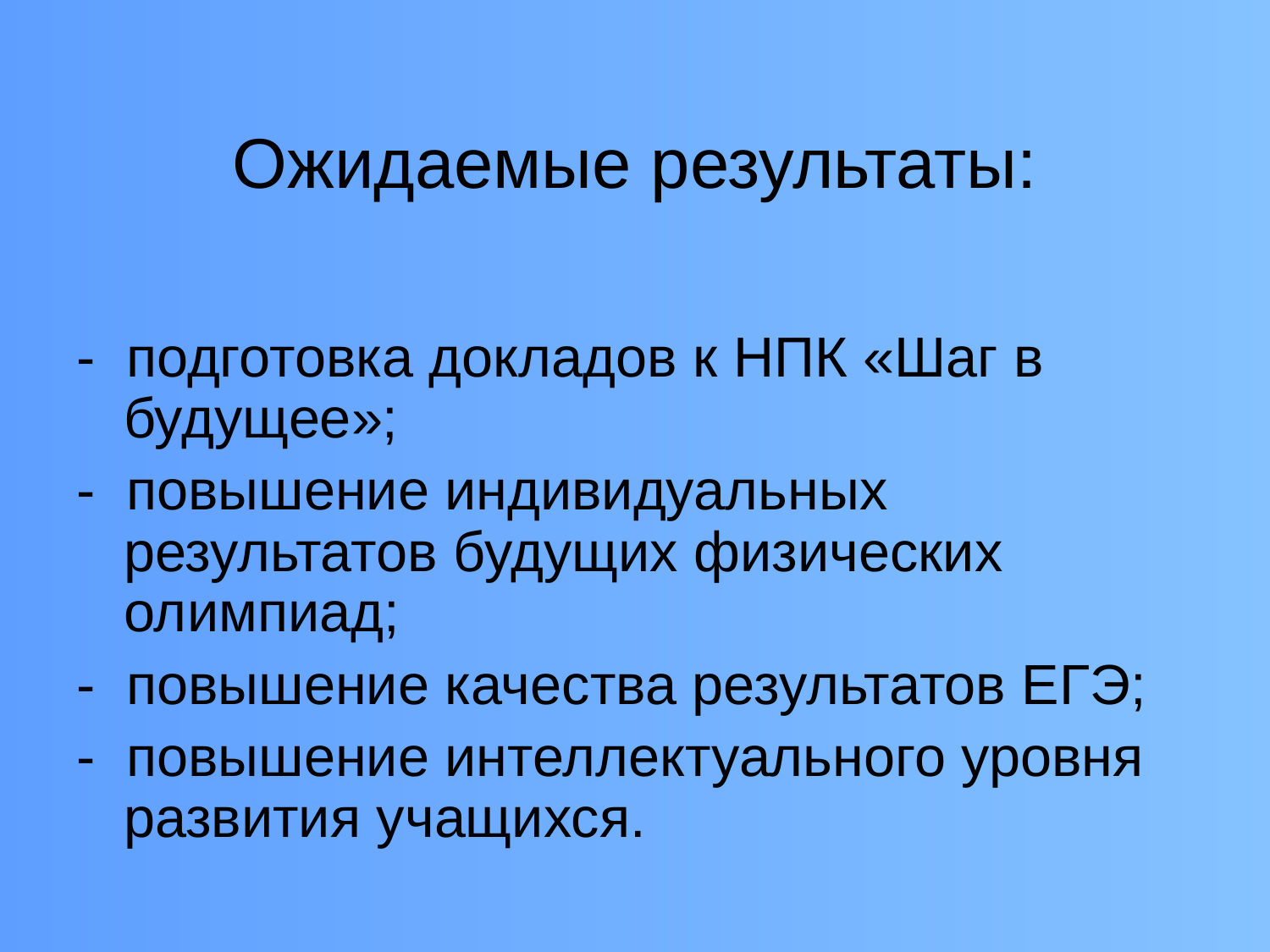

# Ожидаемые результаты:

-  подготовка докладов к НПК «Шаг в будущее»;
-  повышение индивидуальных результатов будущих физических олимпиад;
-  повышение качества результатов ЕГЭ;
-  повышение интеллектуального уровня развития учащихся.